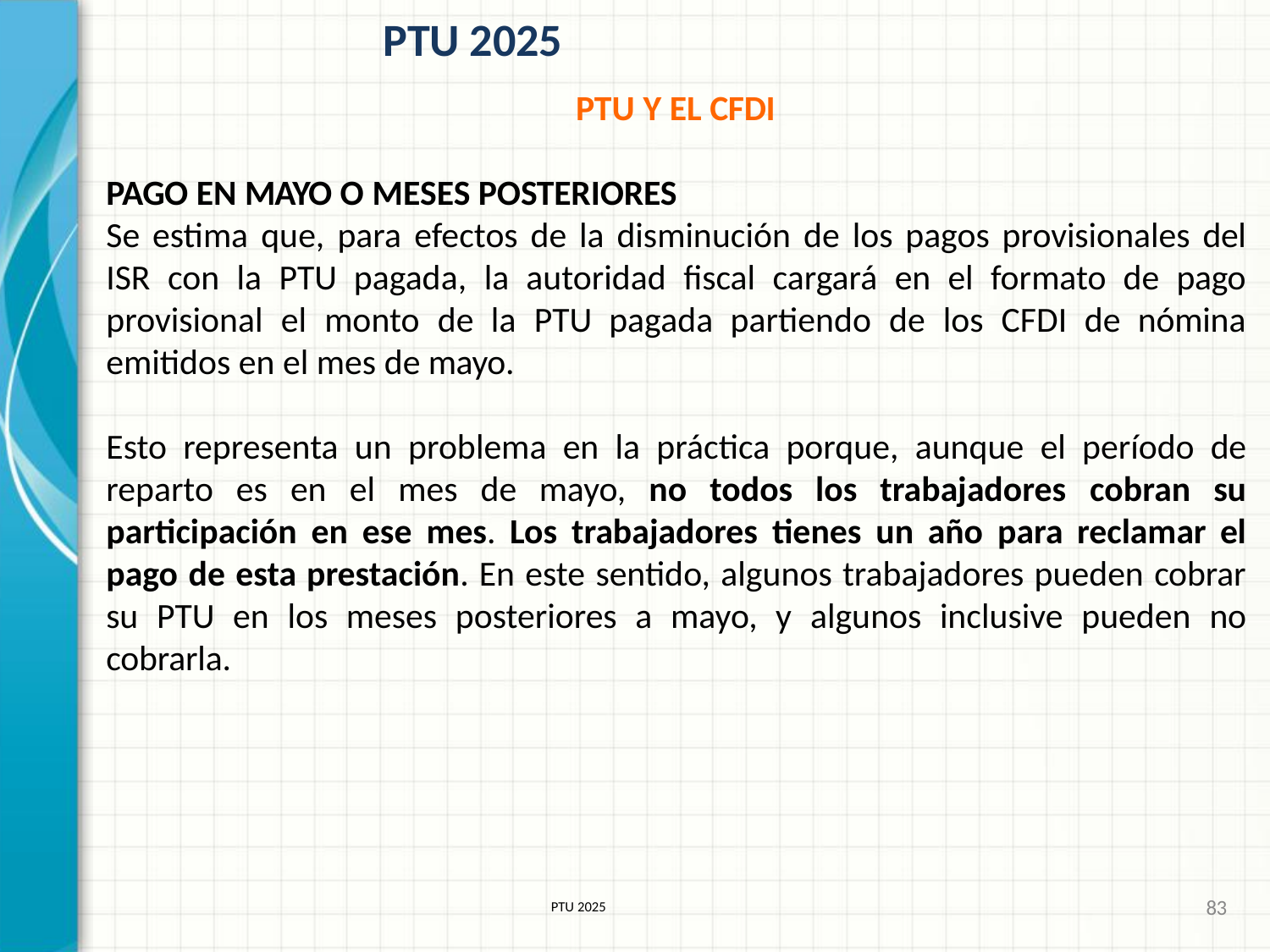

# PTU 2025
PTU Y EL CFDI
PAGO EN MAYO O MESES POSTERIORES
Se estima que, para efectos de la disminución de los pagos provisionales del ISR con la PTU pagada, la autoridad fiscal cargará en el formato de pago provisional  el  monto  de la  PTU pagada partiendo  de  los  CFDI de nómina emitidos en el mes de mayo.
Esto representa un problema en la práctica porque, aunque el período de reparto  es  en  el  mes  de  mayo,  no  todos  los  trabajadores  cobran  su participación en ese mes. Los trabajadores tienes un año para reclamar el pago de esta prestación. En este sentido, algunos trabajadores pueden cobrar su  PTU  en  los  meses  posteriores  a  mayo,  y  algunos  inclusive  pueden  no cobrarla.
83
PTU 2025